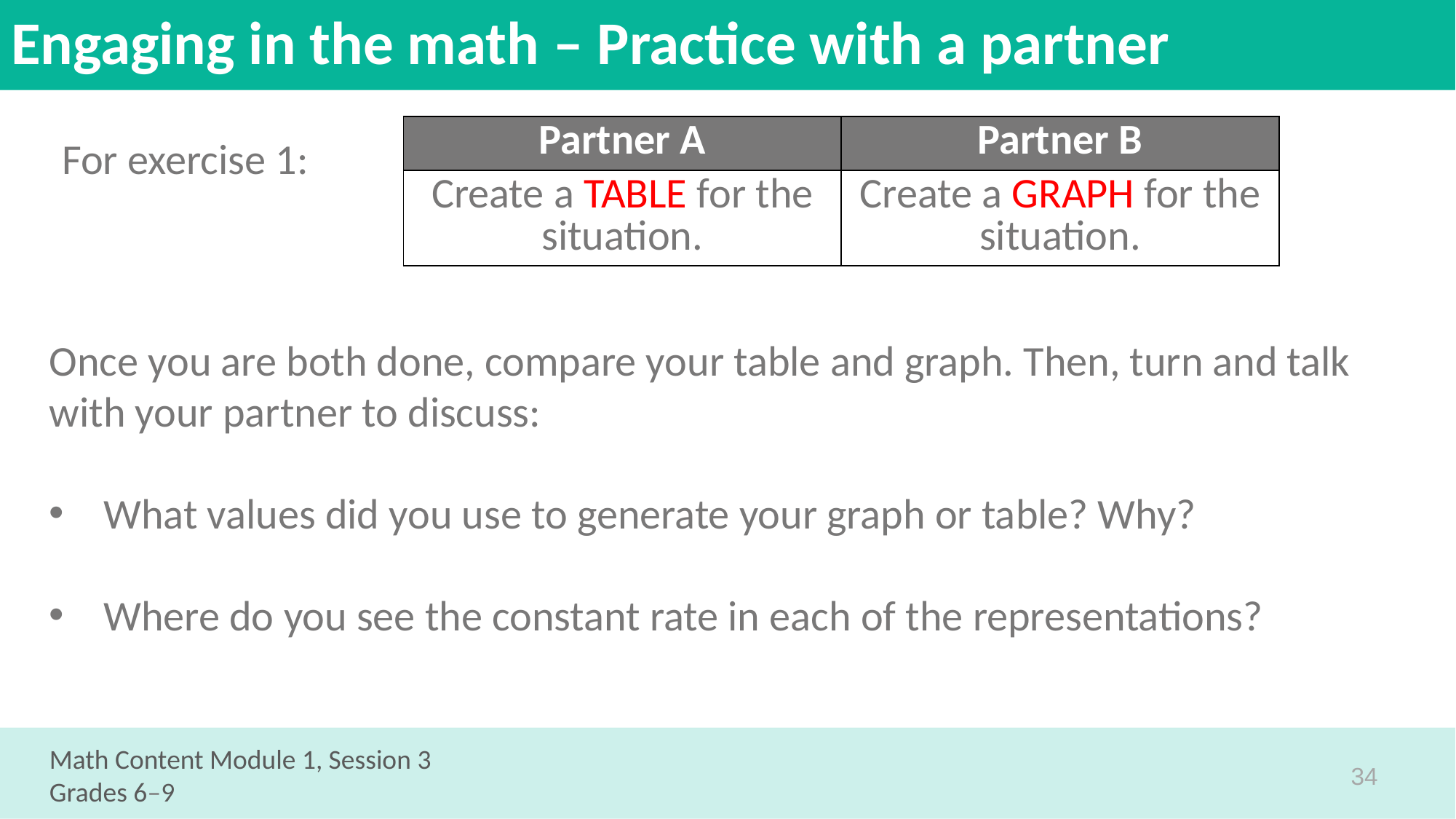

# Engaging in the math – Practice with a partner
| Partner A | Partner B |
| --- | --- |
| Create a TABLE for the situation. | Create a GRAPH for the situation. |
For exercise 1:

Once you are both done, compare your table and graph. Then, turn and talk with your partner to discuss:

What values did you use to generate your graph or table? Why?

Where do you see the constant rate in each of the representations?

Math Content Module 1, Session 3
Grades 6–9
34